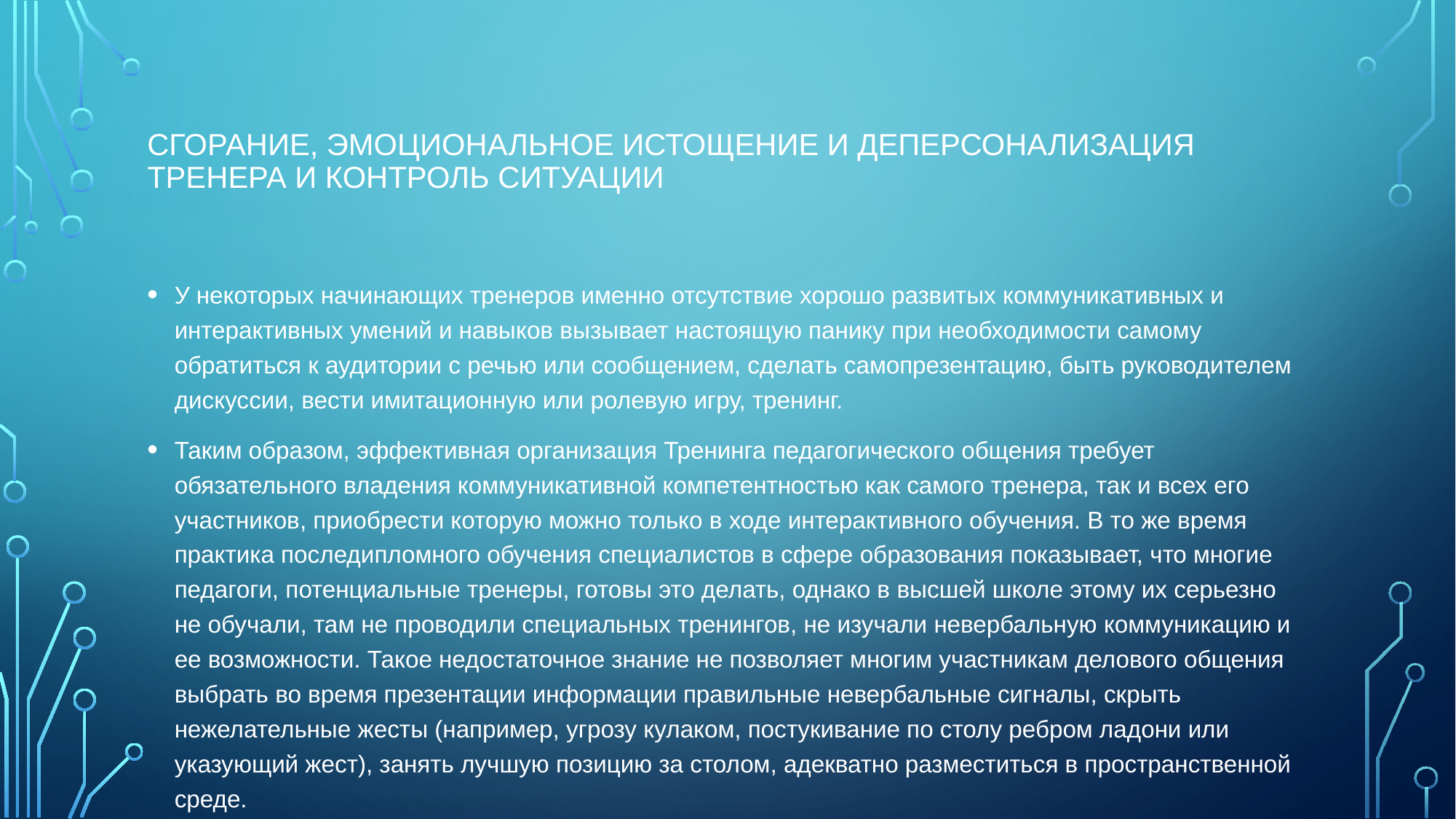

# Сгорание, эмоциональное истощение и деперсонализация тренера и контроль ситуации
У некоторых начинающих тренеров именно отсутствие хорошо развитых коммуникативных и интерактивных умений и навыков вызывает настоящую панику при необходимости самому обратиться к аудитории с речью или сообщением, сделать самопрезентацию, быть руководителем дискуссии, вести имитационную или ролевую игру, тренинг.
Таким образом, эффективная организация Тренинга педагогического общения требует обязательного владения коммуникативной компетентностью как самого тренера, так и всех его участников, приобрести которую можно только в ходе интерактивного обучения. В то же время практика последипломного обучения специалистов в сфере образования показывает, что многие педагоги, потенциальные тренеры, готовы это делать, однако в высшей школе этому их серьезно не обучали, там не проводили специальных тренингов, не изучали невербальную коммуникацию и ее возможности. Такое недостаточное знание не позволяет многим участникам делового общения выбрать во время презентации информации правильные невербальные сигналы, скрыть нежелательные жесты (например, угрозу кулаком, постукивание по столу ребром ладони или указующий жест), занять лучшую позицию за столом, адекватно разместиться в пространственной среде.